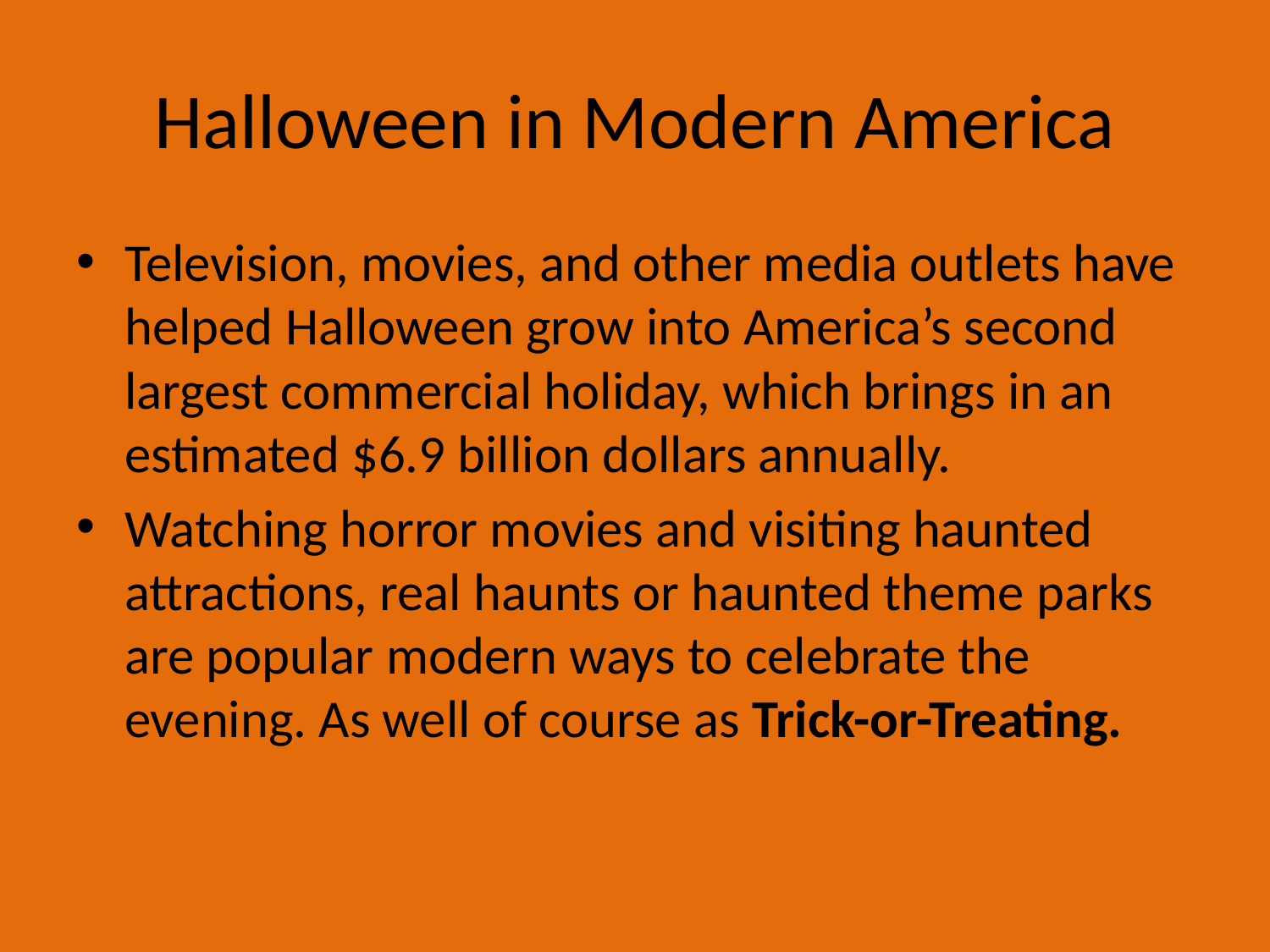

# Halloween in Modern America
Television, movies, and other media outlets have helped Halloween grow into America’s second largest commercial holiday, which brings in an estimated $6.9 billion dollars annually.
Watching horror movies and visiting haunted attractions, real haunts or haunted theme parks are popular modern ways to celebrate the evening. As well of course as Trick-or-Treating.